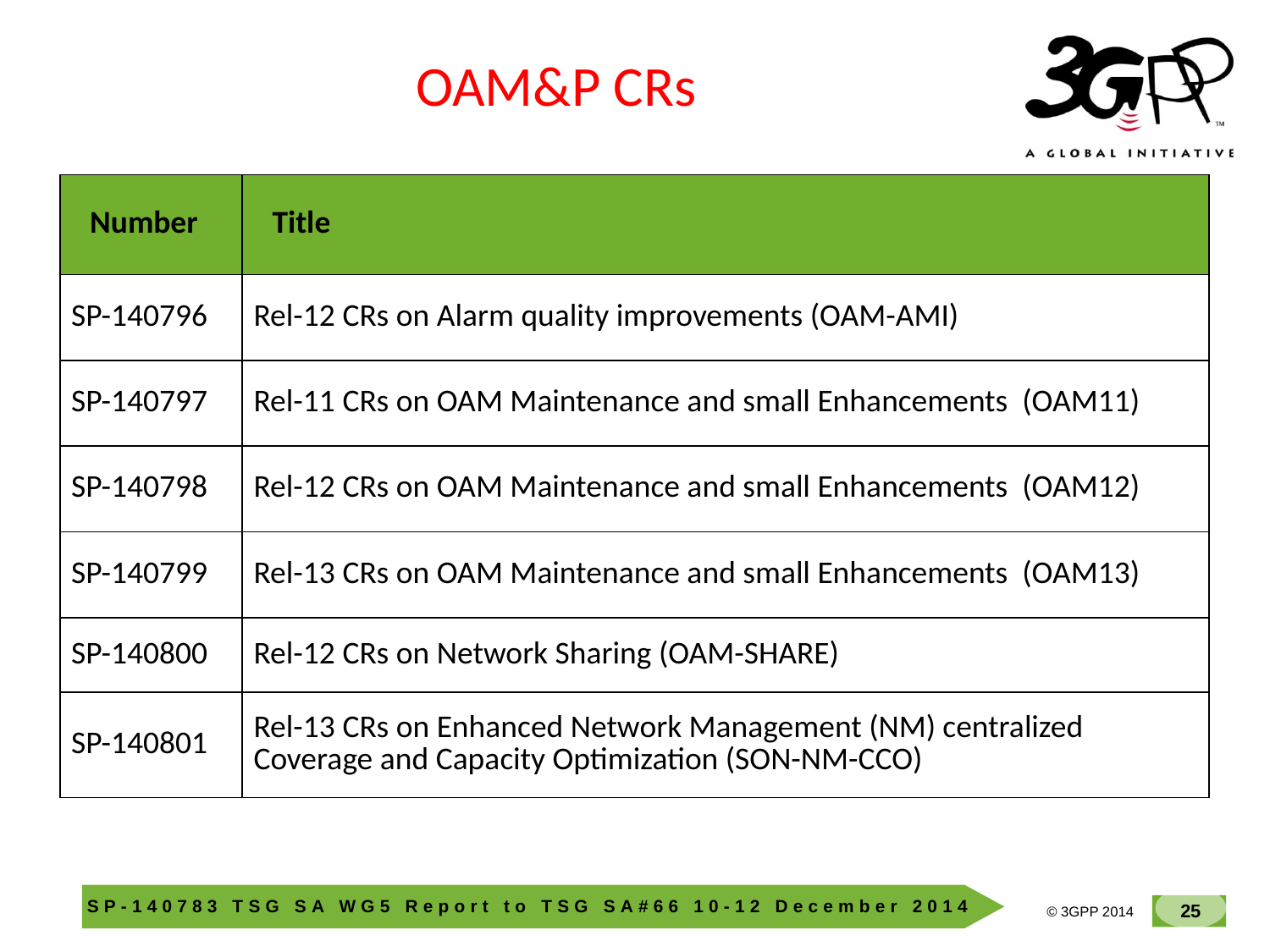

OAM&P CRs
| Number | Title |
| --- | --- |
| SP-140796 | Rel-12 CRs on Alarm quality improvements (OAM-AMI) |
| SP-140797 | Rel-11 CRs on OAM Maintenance and small Enhancements (OAM11) |
| SP-140798 | Rel-12 CRs on OAM Maintenance and small Enhancements (OAM12) |
| SP-140799 | Rel-13 CRs on OAM Maintenance and small Enhancements (OAM13) |
| SP-140800 | Rel-12 CRs on Network Sharing (OAM-SHARE) |
| SP-140801 | Rel-13 CRs on Enhanced Network Management (NM) centralized Coverage and Capacity Optimization (SON-NM-CCO) |